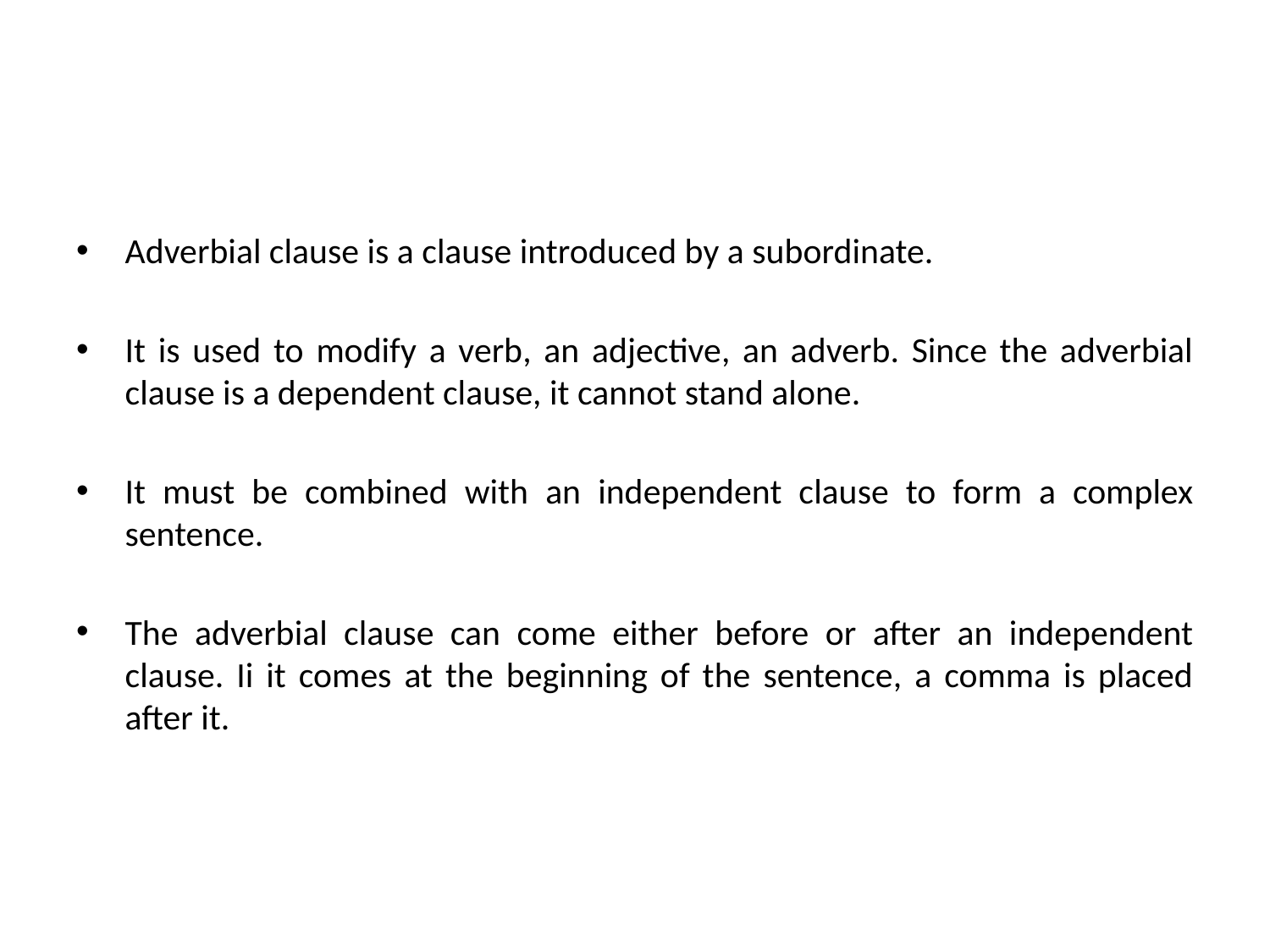

#
Adverbial clause is a clause introduced by a subordinate.

It is used to modify a verb, an adjective, an adverb. Since the adverbial clause is a dependent clause, it cannot stand alone.

It must be combined with an independent clause to form a complex sentence.

The adverbial clause can come either before or after an independent clause. Ii it comes at the beginning of the sentence, a comma is placed after it.